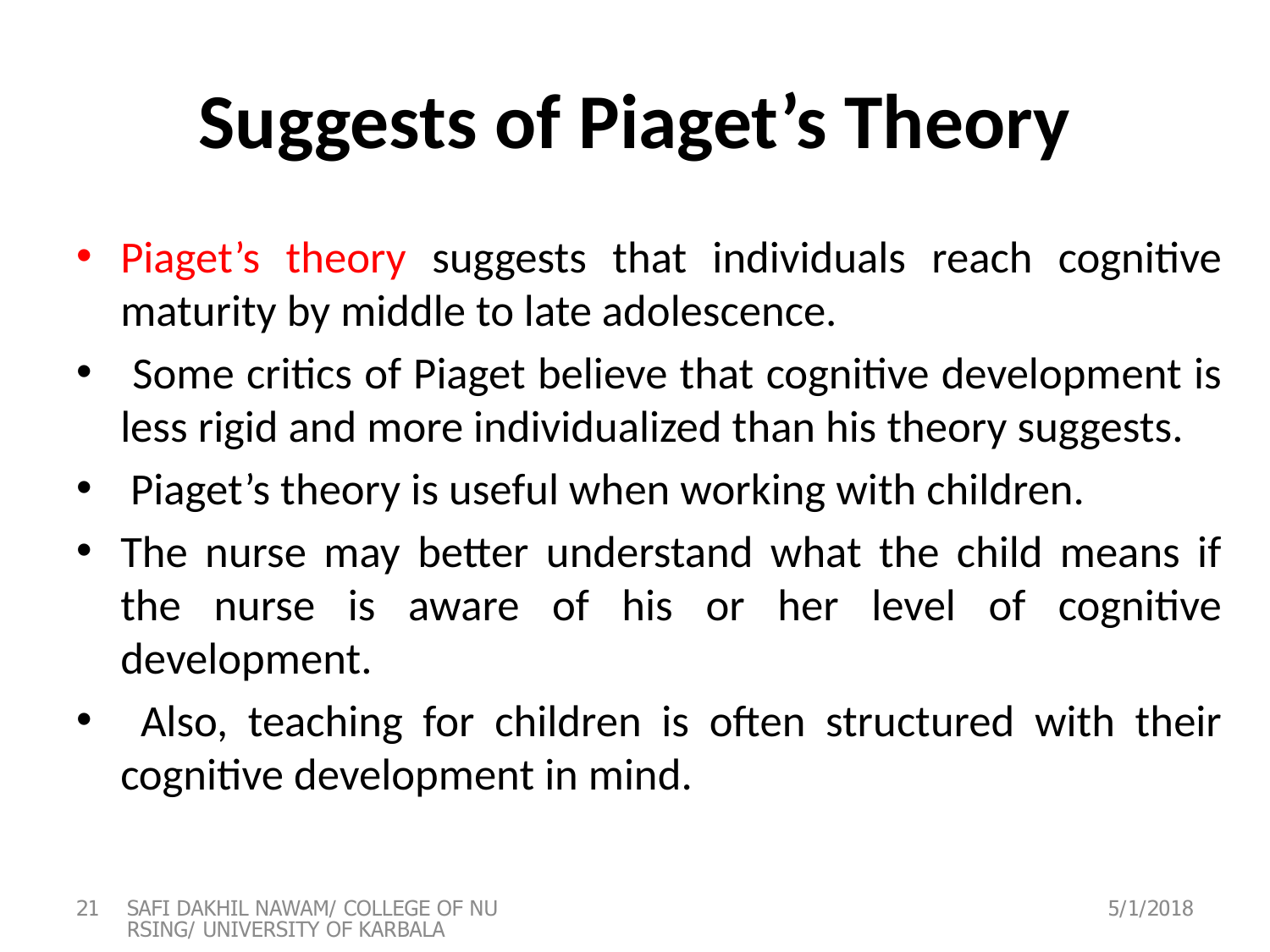

# Suggests of Piaget’s Theory
Piaget’s theory suggests that individuals reach cognitive maturity by middle to late adolescence.
 Some critics of Piaget believe that cognitive development is less rigid and more individualized than his theory suggests.
 Piaget’s theory is useful when working with children.
The nurse may better understand what the child means if the nurse is aware of his or her level of cognitive development.
 Also, teaching for children is often structured with their cognitive development in mind.
21
SAFI DAKHIL NAWAM/ COLLEGE OF NURSING/ UNIVERSITY OF KARBALA
5/1/2018